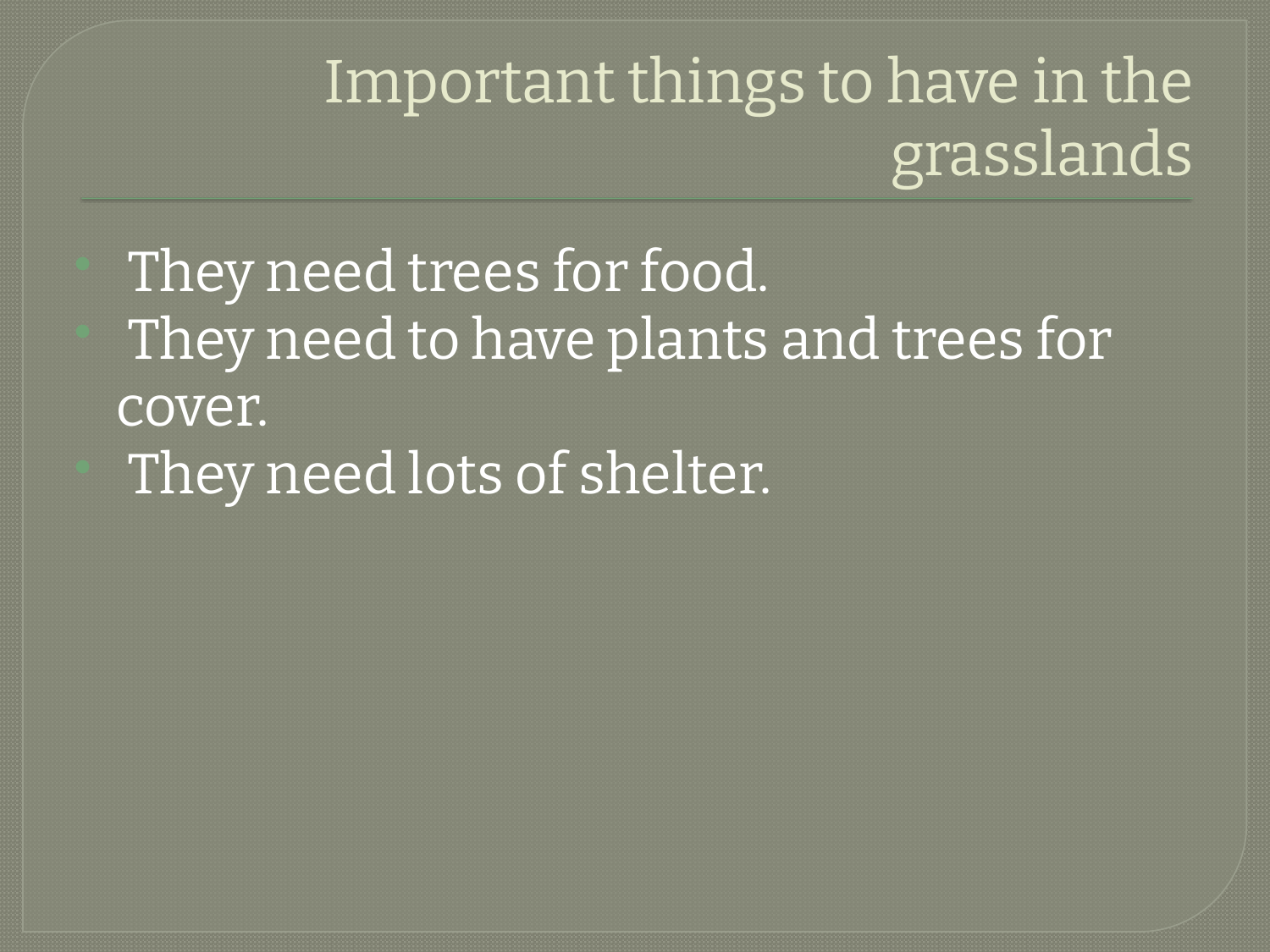

# Important things to have in the grasslands
 They need trees for food.
 They need to have plants and trees for cover.
 They need lots of shelter.